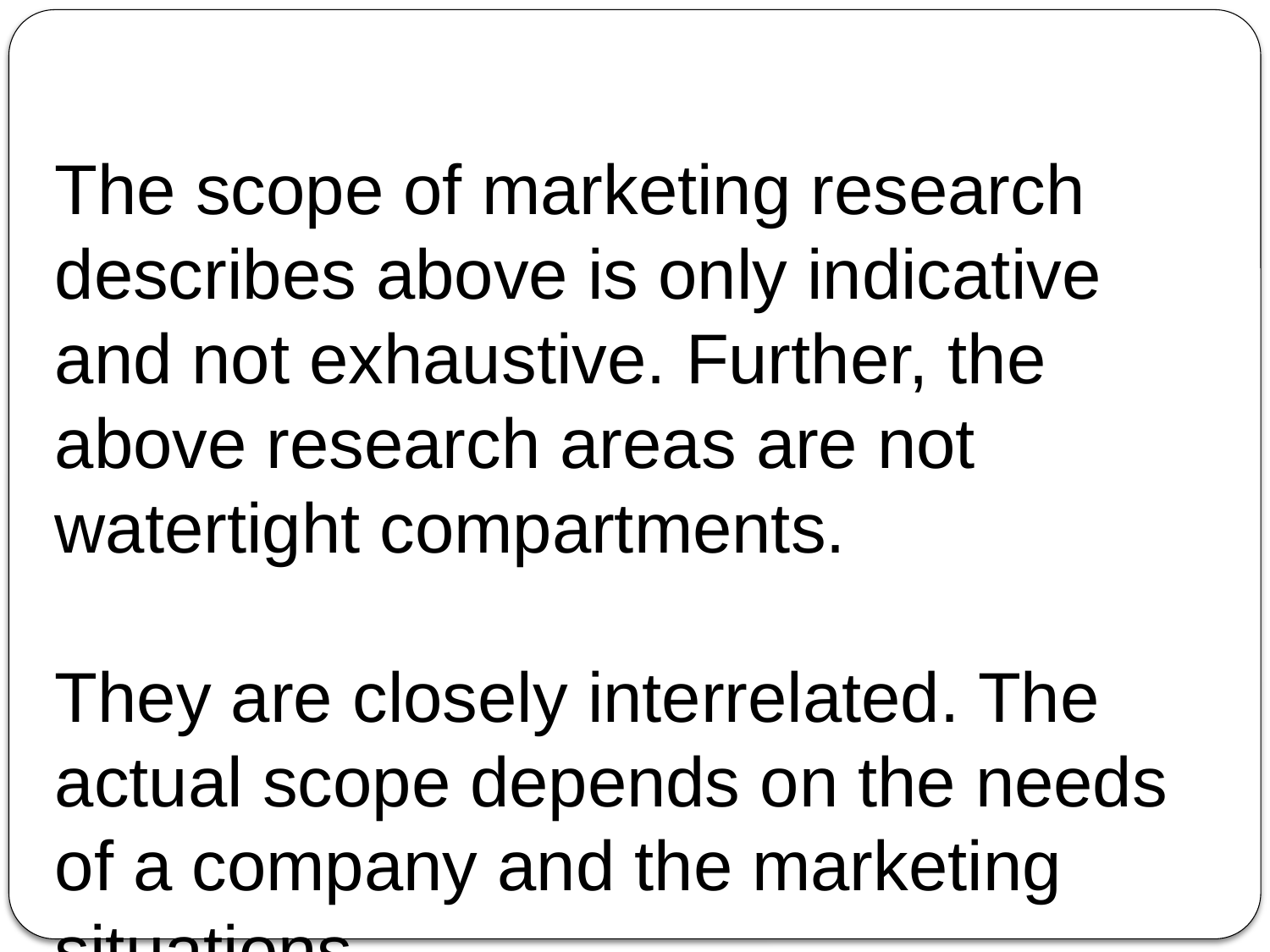

The scope of marketing research describes above is only indicative and not exhaustive. Further, the above research areas are not watertight compartments.

They are closely interrelated. The actual scope depends on the needs of a company and the marketing situations.